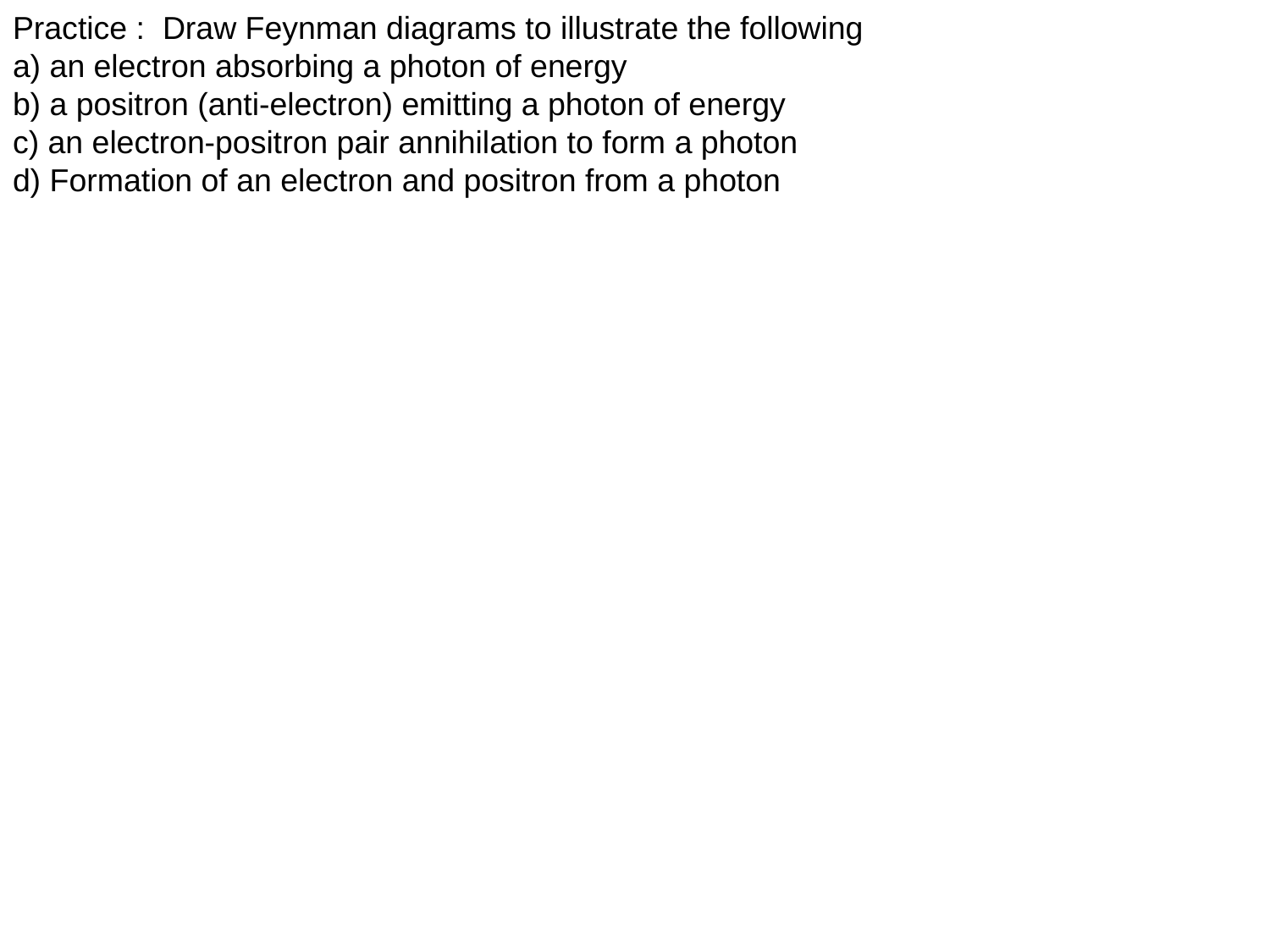

Practice :  Draw Feynman diagrams to illustrate the following
a) an electron absorbing a photon of energy
b) a positron (anti-electron) emitting a photon of energy
c) an electron-positron pair annihilation to form a photon
d) Formation of an electron and positron from a photon